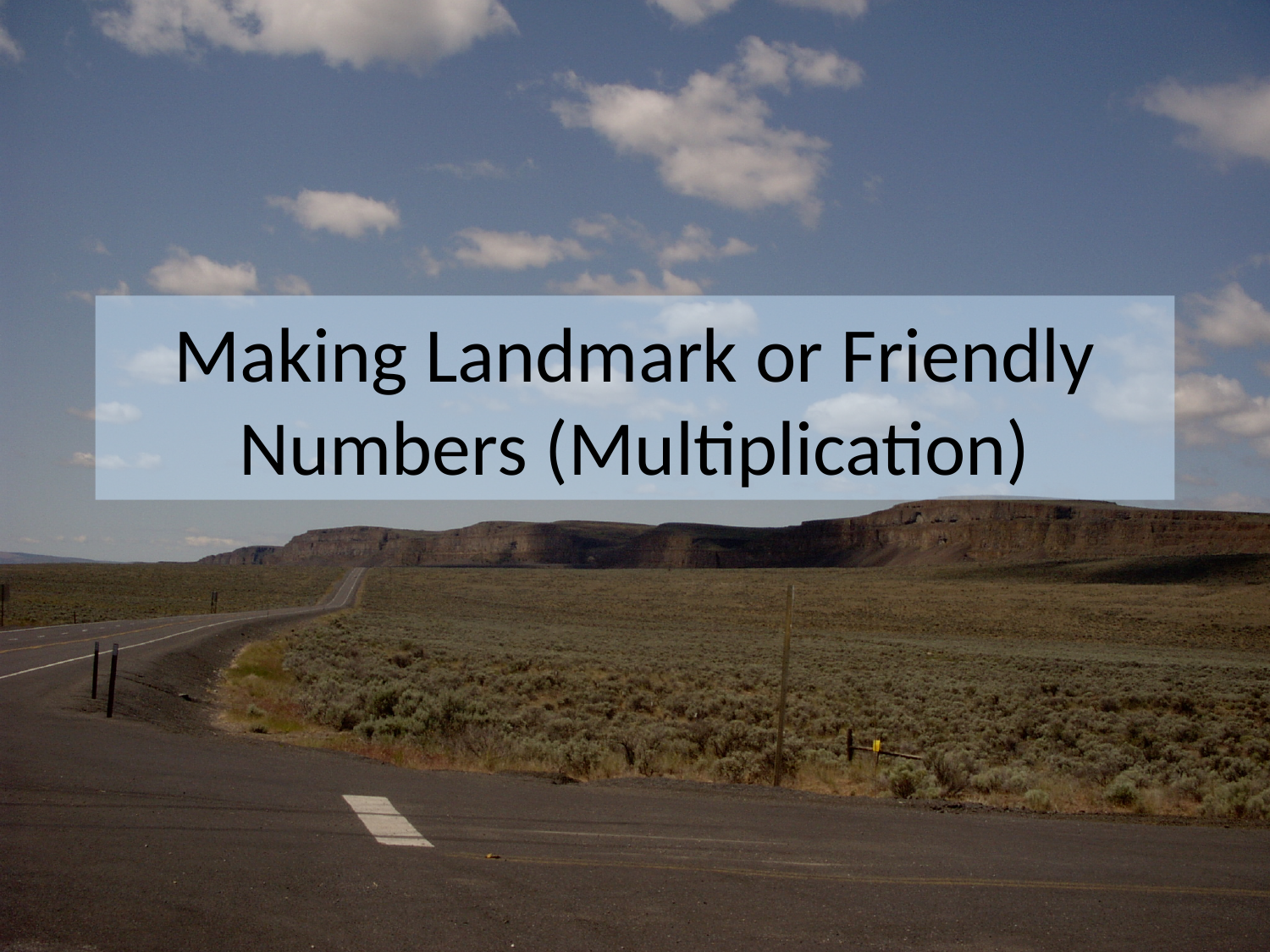

# Making Landmark or Friendly Numbers (Multiplication)